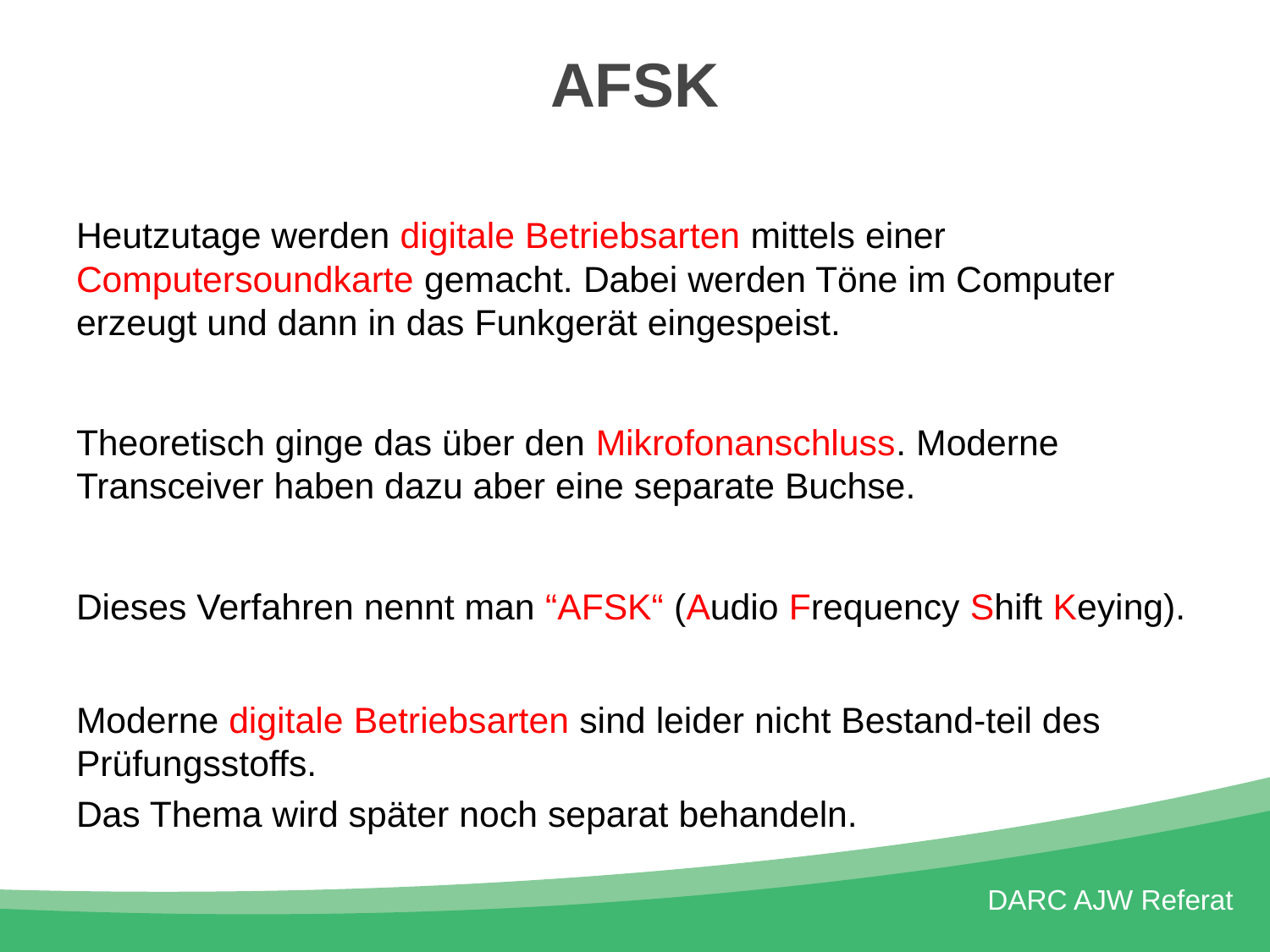

# AFSK

Heutzutage werden digitale Betriebsarten mittels einer Computersoundkarte gemacht. Dabei werden Töne im Computer erzeugt und dann in das Funkgerät eingespeist.
Theoretisch ginge das über den Mikrofonanschluss. Moderne Transceiver haben dazu aber eine separate Buchse.
Dieses Verfahren nennt man “AFSK“ (Audio Frequency Shift Keying).

Moderne digitale Betriebsarten sind leider nicht Bestand-teil des Prüfungsstoffs.
Das Thema wird später noch separat behandeln.